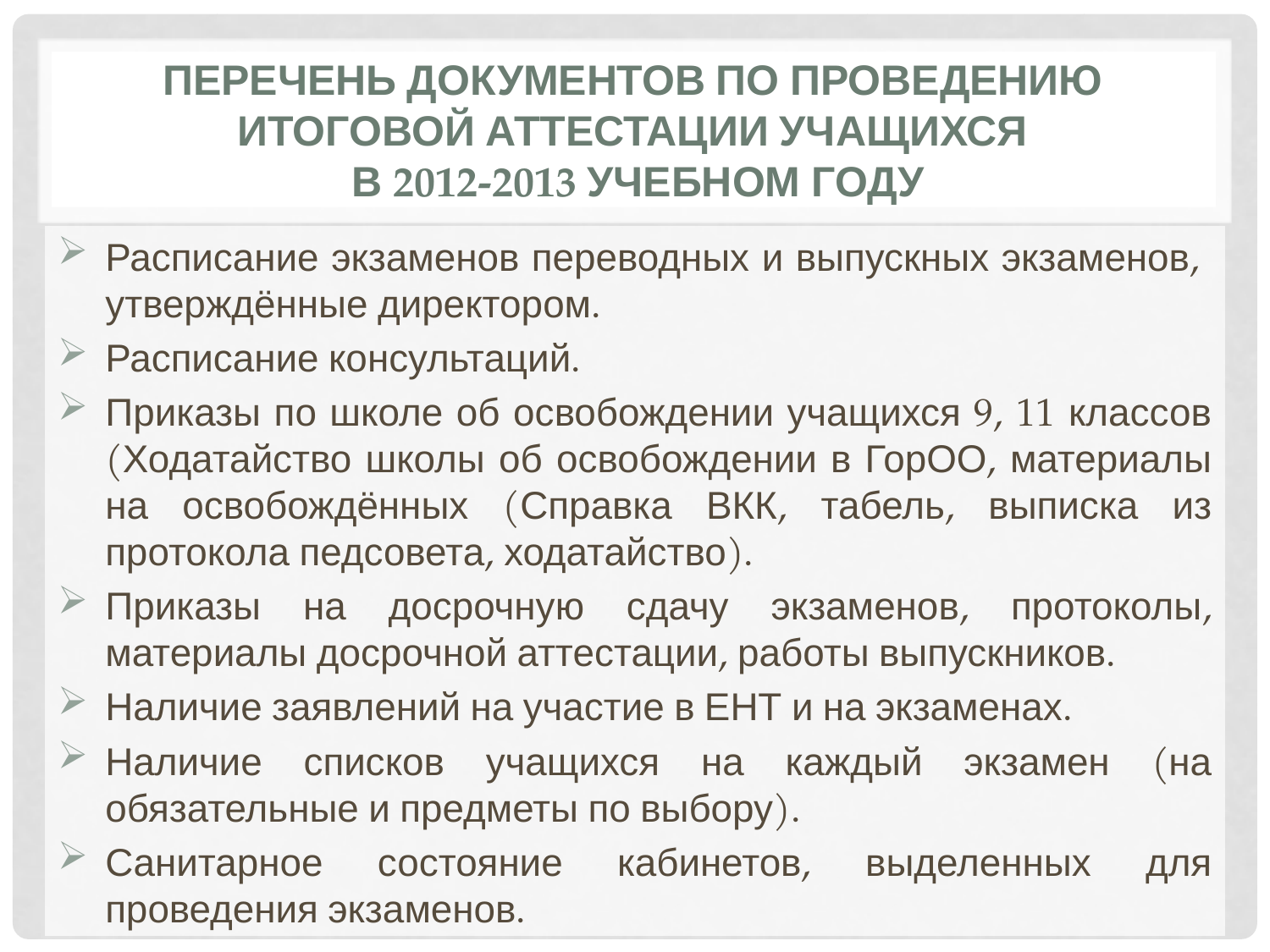

# Перечень документов по проведению итоговой аттестации учащихся в 2012-2013 учебном году
Расписание экзаменов переводных и выпускных экзаменов,  утверждённые директором.
Расписание консультаций.
Приказы по школе об освобождении учащихся 9, 11 классов (Ходатайство школы об освобождении в ГорОО, материалы на освобождённых (Справка ВКК, табель, выписка из протокола педсовета, ходатайство).
Приказы на досрочную сдачу экзаменов, протоколы, материалы досрочной аттестации, работы выпускников.
Наличие заявлений на участие в ЕНТ и на экзаменах.
Наличие списков учащихся на каждый экзамен (на обязательные и предметы по выбору).
Санитарное состояние кабинетов, выделенных для проведения экзаменов.